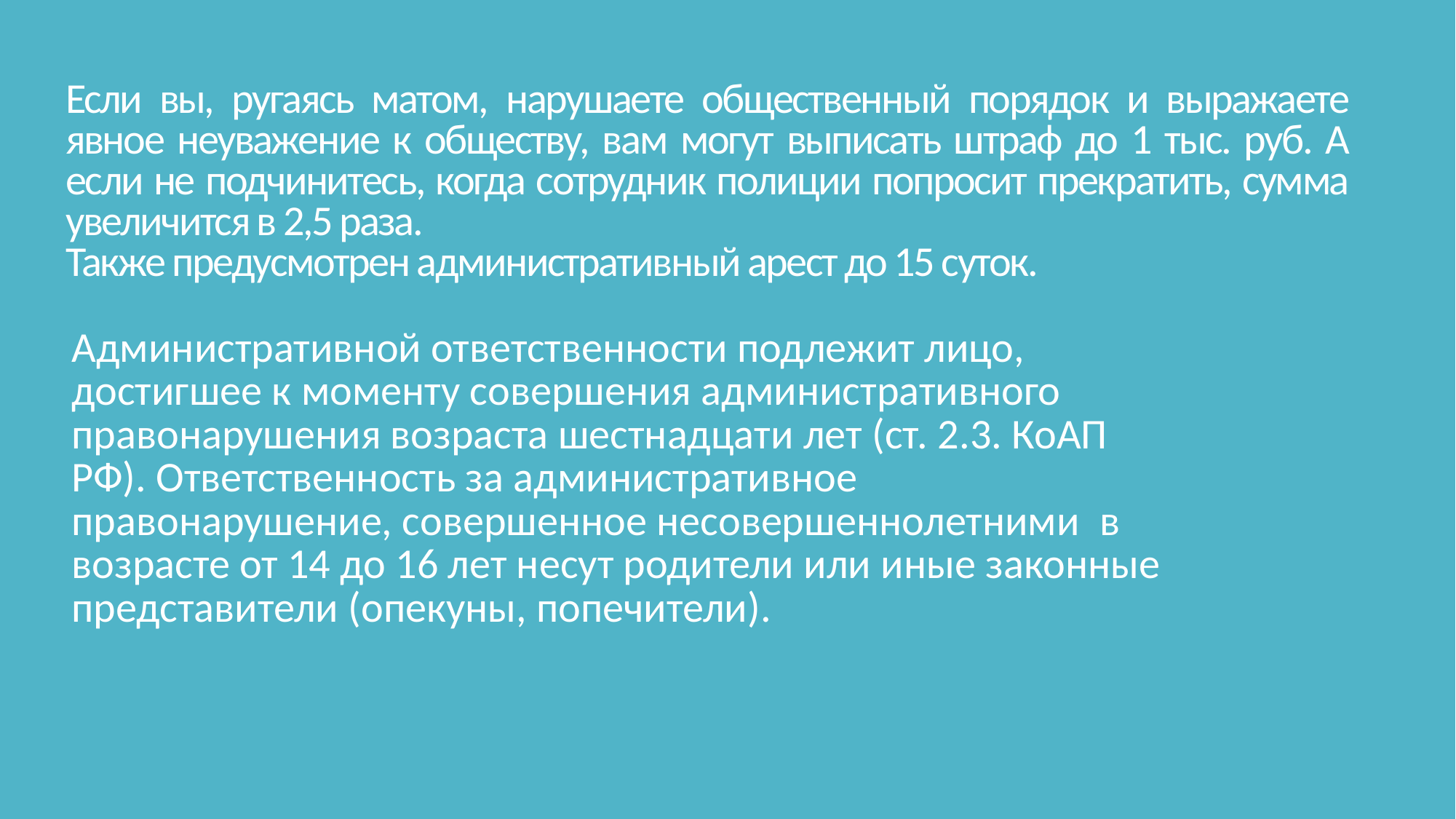

# Если вы, ругаясь матом, нарушаете общественный порядок и выражаете явное неуважение к обществу, вам могут выписать штраф до 1 тыс. руб. А если не подчинитесь, когда сотрудник полиции попросит прекратить, сумма увеличится в 2,5 раза.
Также предусмотрен административный арест до 15 суток.

Административной ответственности подлежит лицо, достигшее к моменту совершения административного правонарушения возраста шестнадцати лет (ст. 2.3. КоАП РФ). Ответственность за административное правонарушение, совершенное несовершеннолетними  в возрасте от 14 до 16 лет несут родители или иные законные представители (опекуны, попечители).